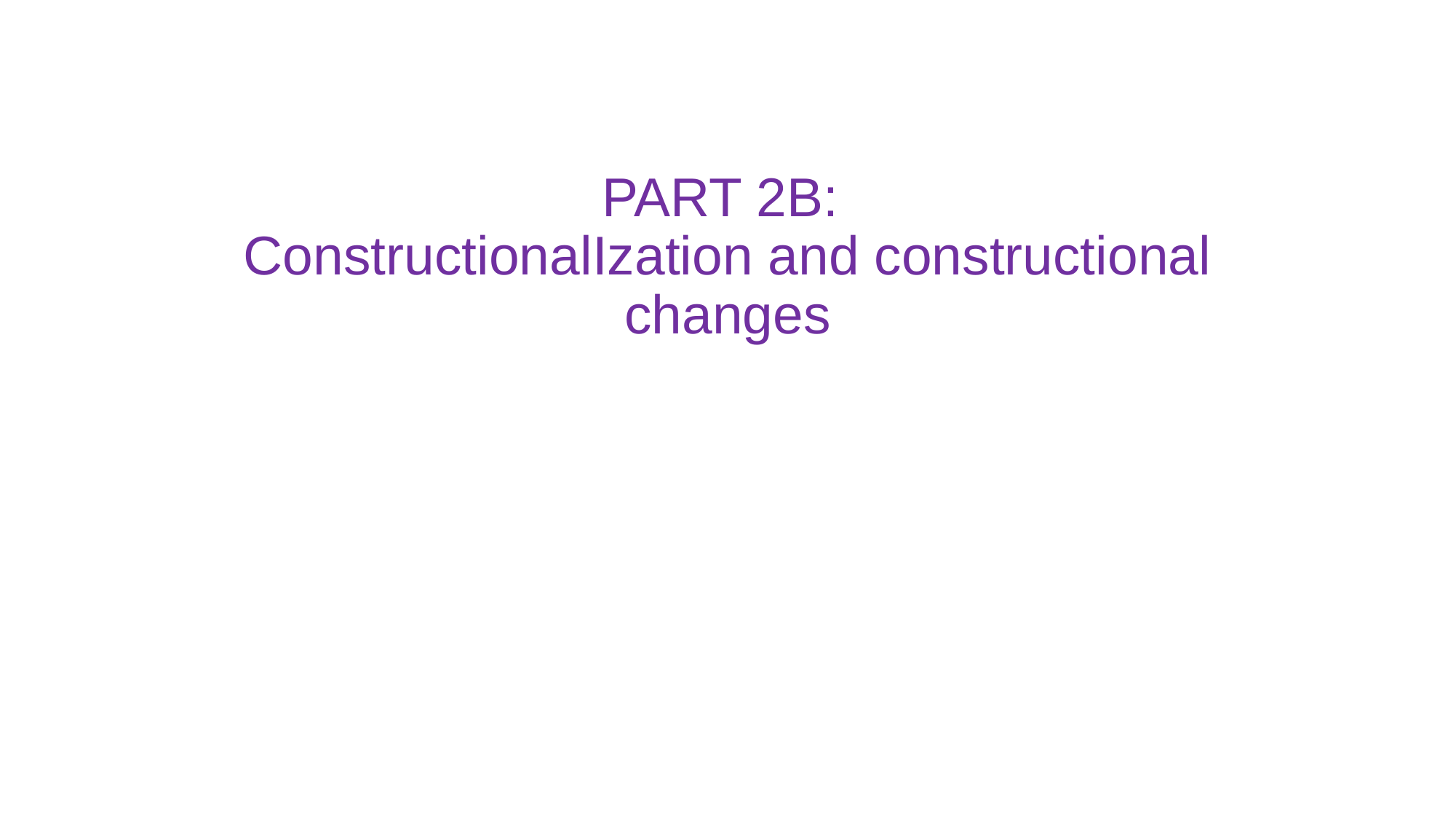

# PART 2B: ConstructionalIzation and constructional changes